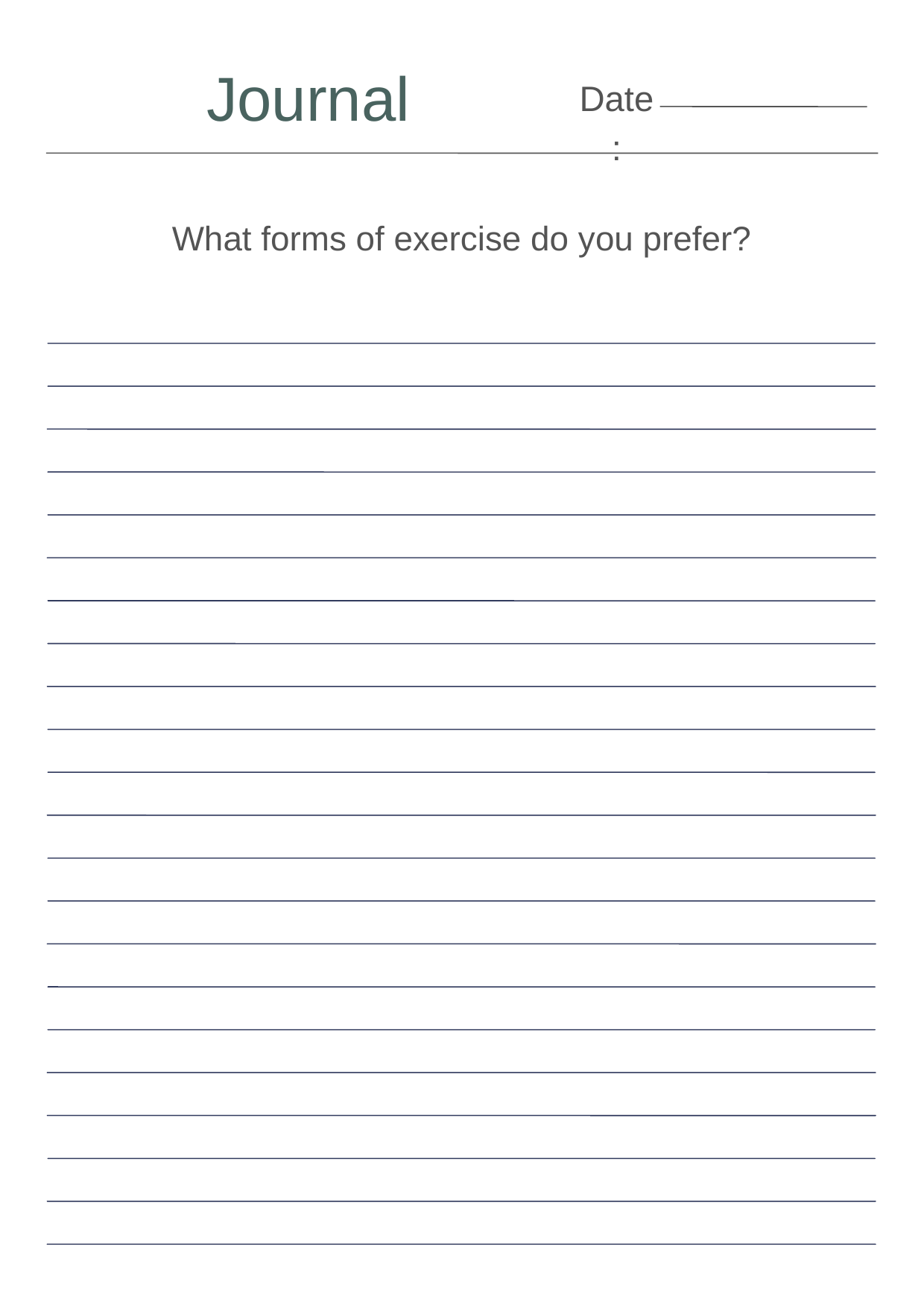

Journal
Date:

What forms of exercise do you prefer?